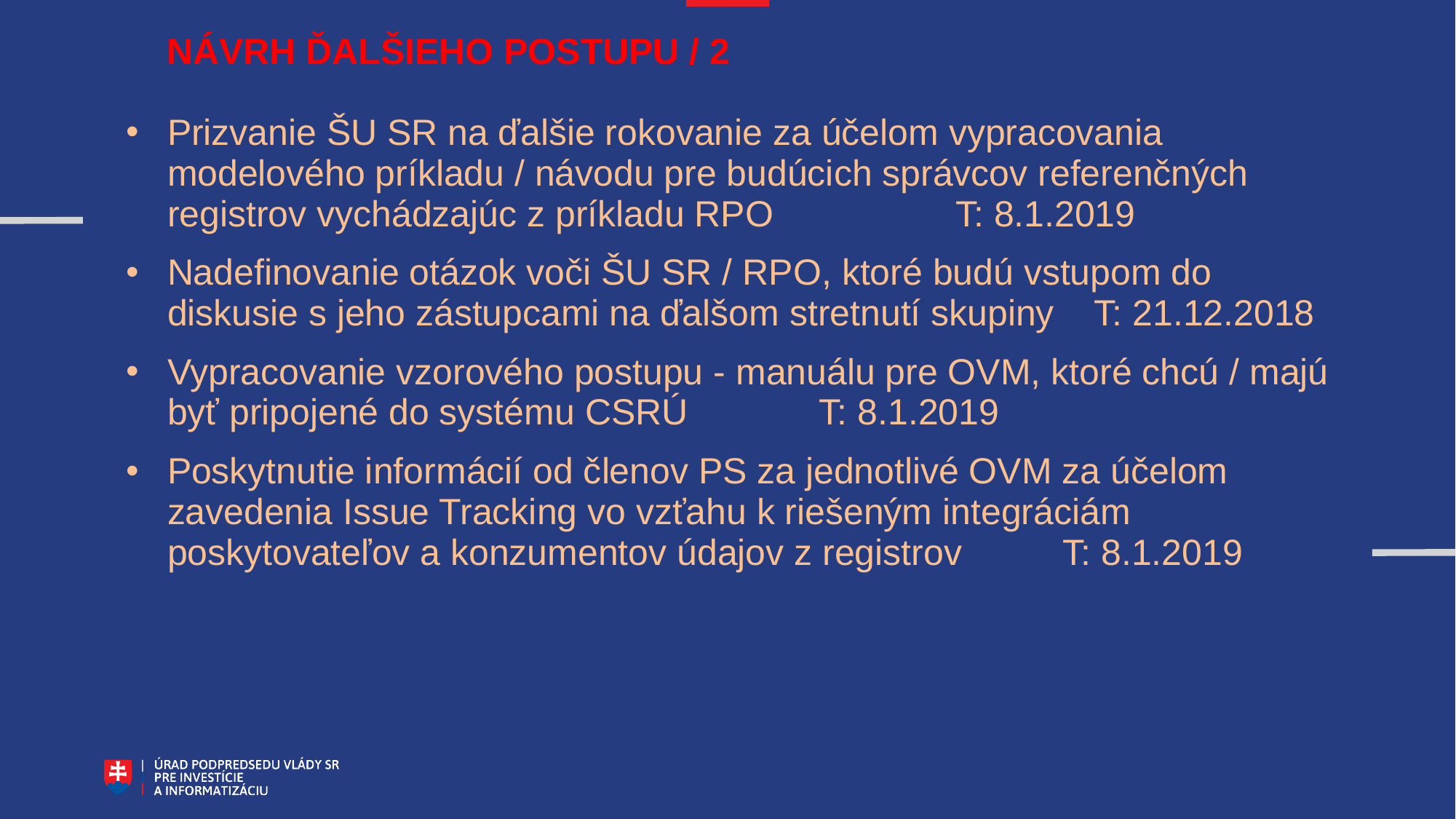

NÁVRH ĎALŠIEHO POSTUPU / 2

Prizvanie ŠU SR na ďalšie rokovanie za účelom vypracovania modelového príkladu / návodu pre budúcich správcov referenčných registrov vychádzajúc z príkladu RPO                  T: 8.1.2019
Nadefinovanie otázok voči ŠU SR / RPO, ktoré budú vstupom do diskusie s jeho zástupcami na ďalšom stretnutí skupiny    T: 21.12.2018
Vypracovanie vzorového postupu - manuálu pre OVM, ktoré chcú / majú byť pripojené do systému CSRÚ             T: 8.1.2019
Poskytnutie informácií od členov PS za jednotlivé OVM za účelom zavedenia Issue Tracking vo vzťahu k riešeným integráciám poskytovateľov a konzumentov údajov z registrov          T: 8.1.2019

Oblasť s najväčšou pridanou hodnotou: